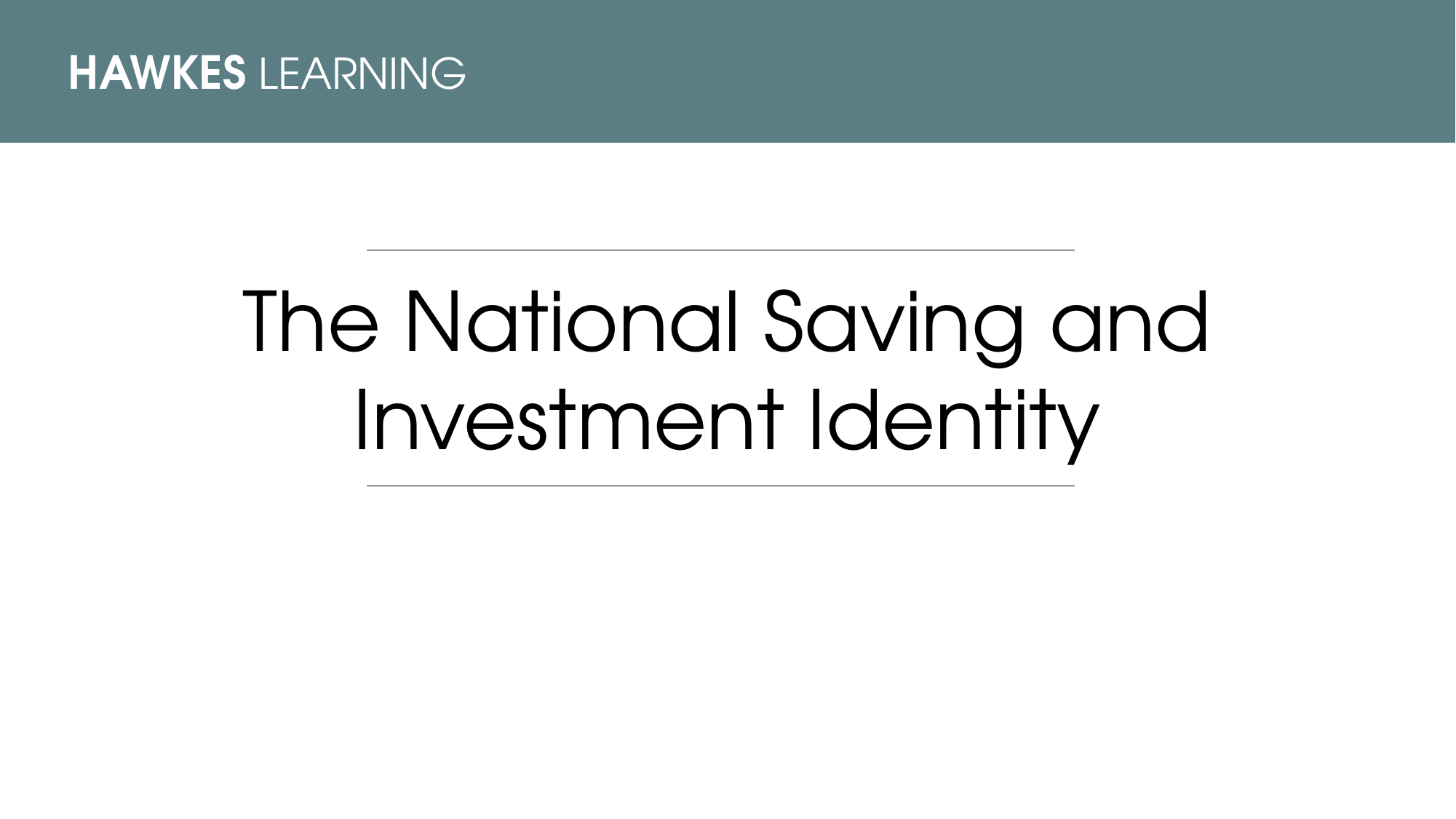

HAWKES LEARNING
The National Saving and Investment Identity